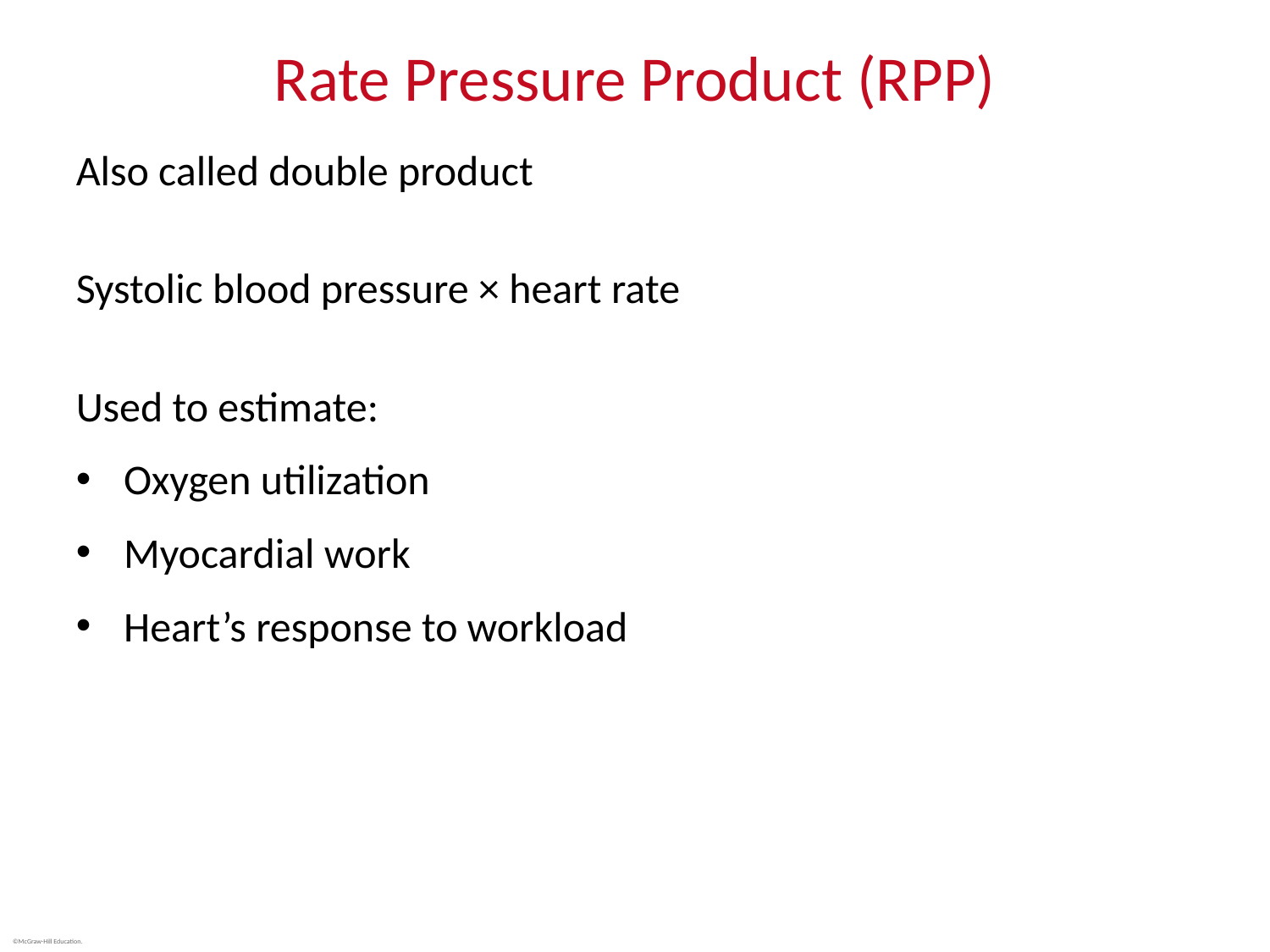

# Rate Pressure Product (RPP)
Also called double product
Systolic blood pressure × heart rate
Used to estimate:
Oxygen utilization
Myocardial work
Heart’s response to workload